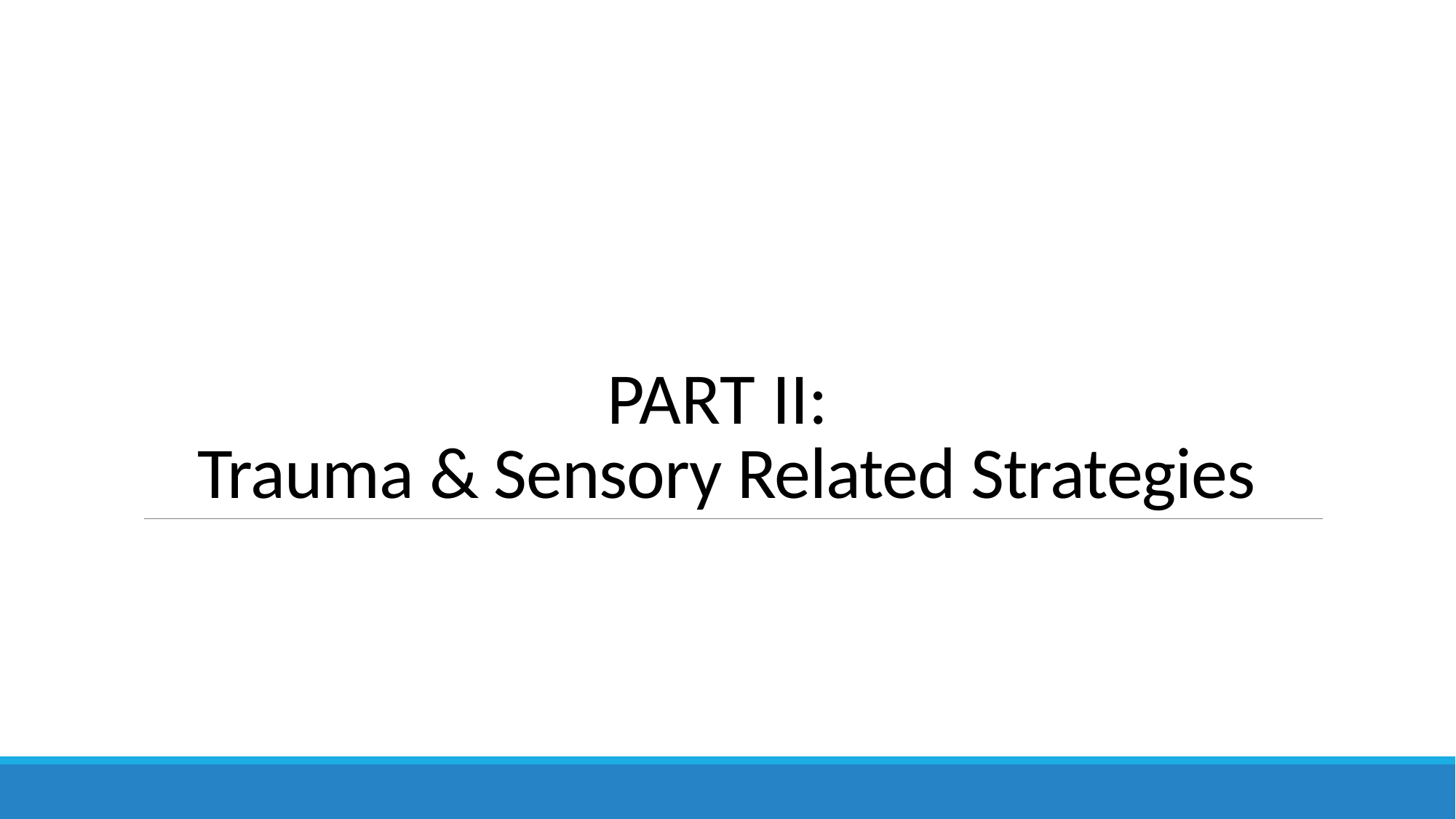

# PART II: Trauma & Sensory Related Strategies